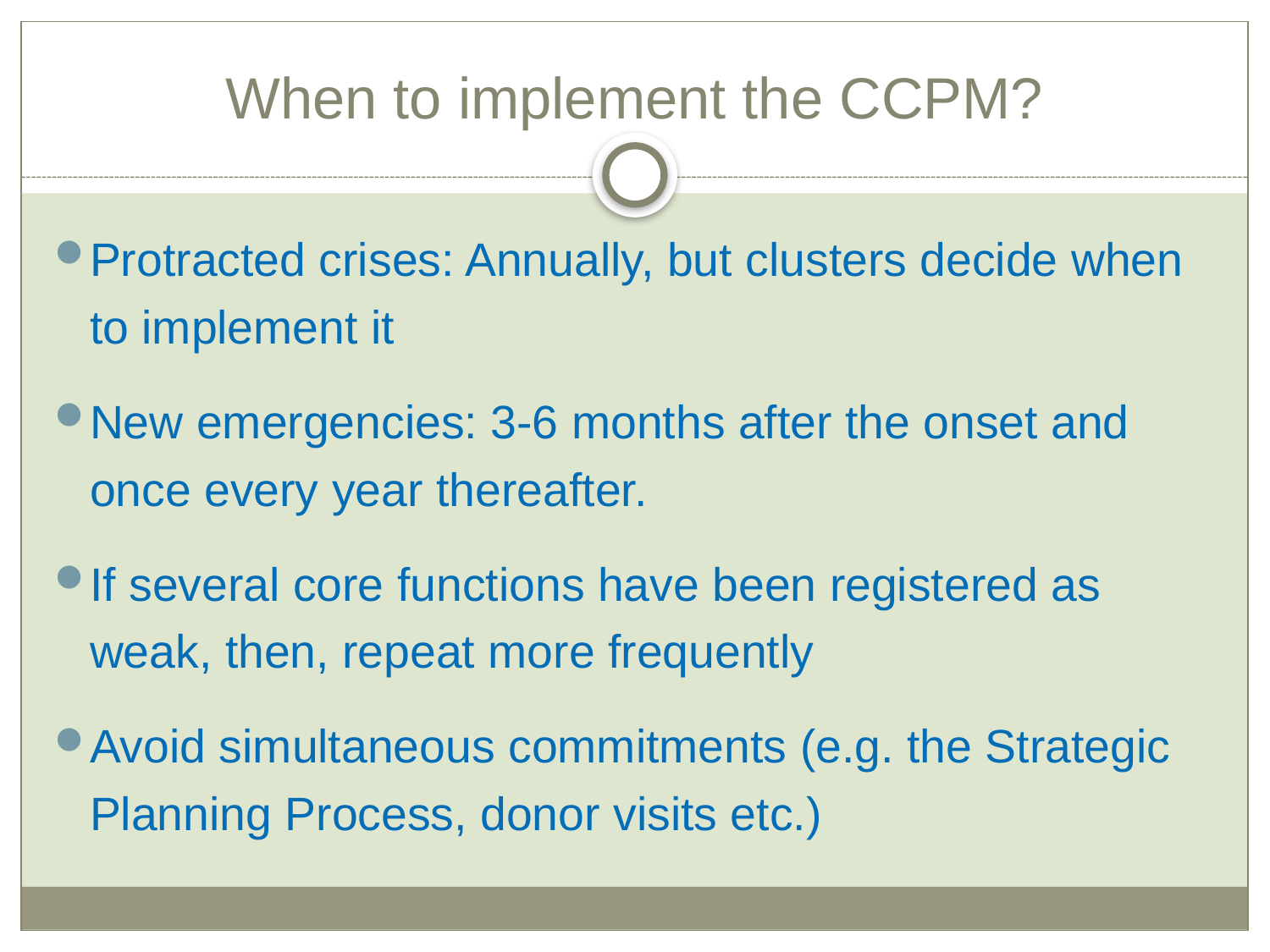

# When to implement the CCPM?
Protracted crises: Annually, but clusters decide when to implement it
New emergencies: 3-6 months after the onset and once every year thereafter.
If several core functions have been registered as weak, then, repeat more frequently
Avoid simultaneous commitments (e.g. the Strategic Planning Process, donor visits etc.)